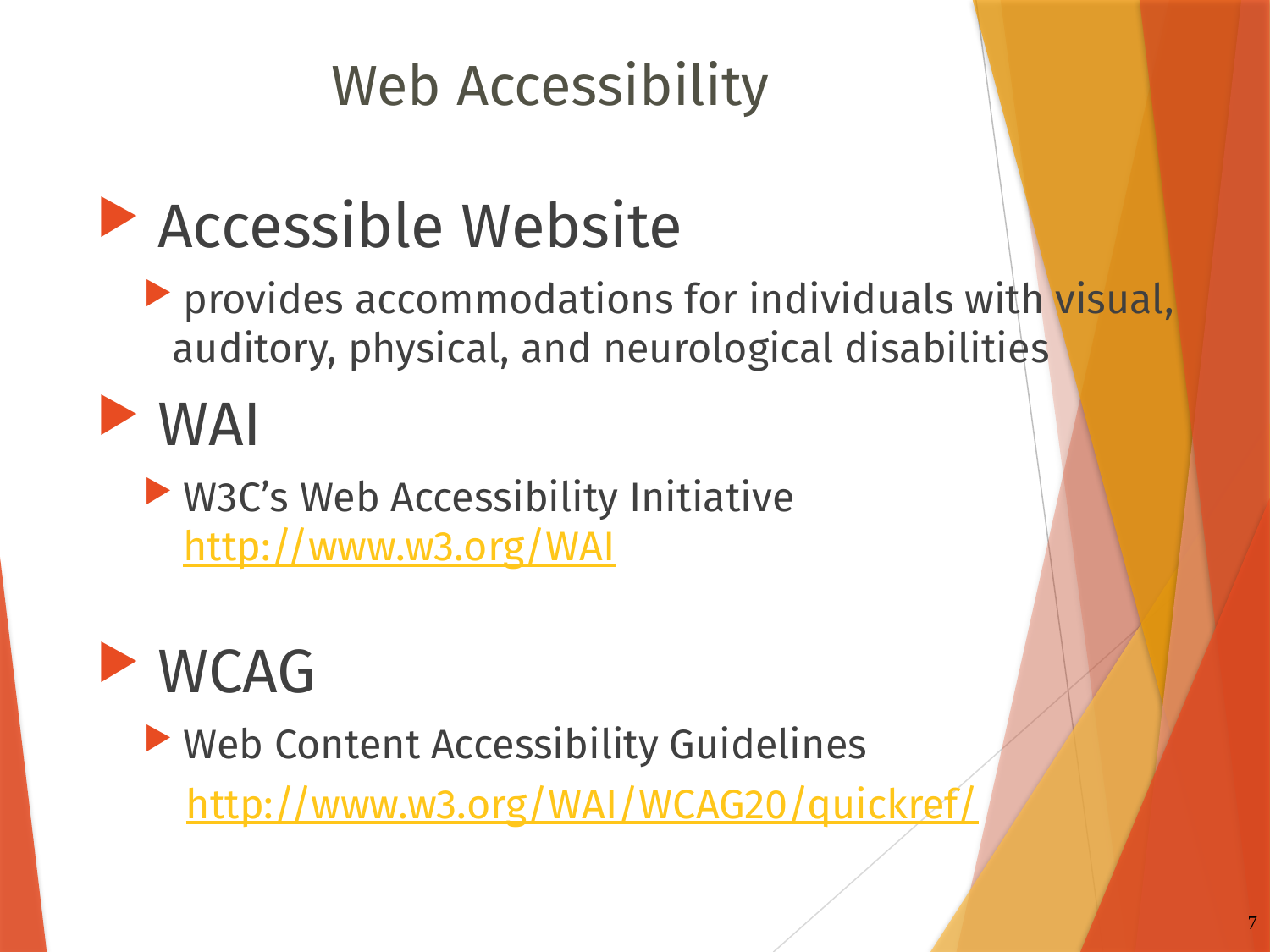

# Web Accessibility
 Accessible Website
 provides accommodations for individuals with visual, auditory, physical, and neurological disabilities
 WAI
 W3C’s Web Accessibility Initiative
 http://www.w3.org/WAI
 WCAG
 Web Content Accessibility Guidelines
 http://www.w3.org/WAI/WCAG20/quickref/

7